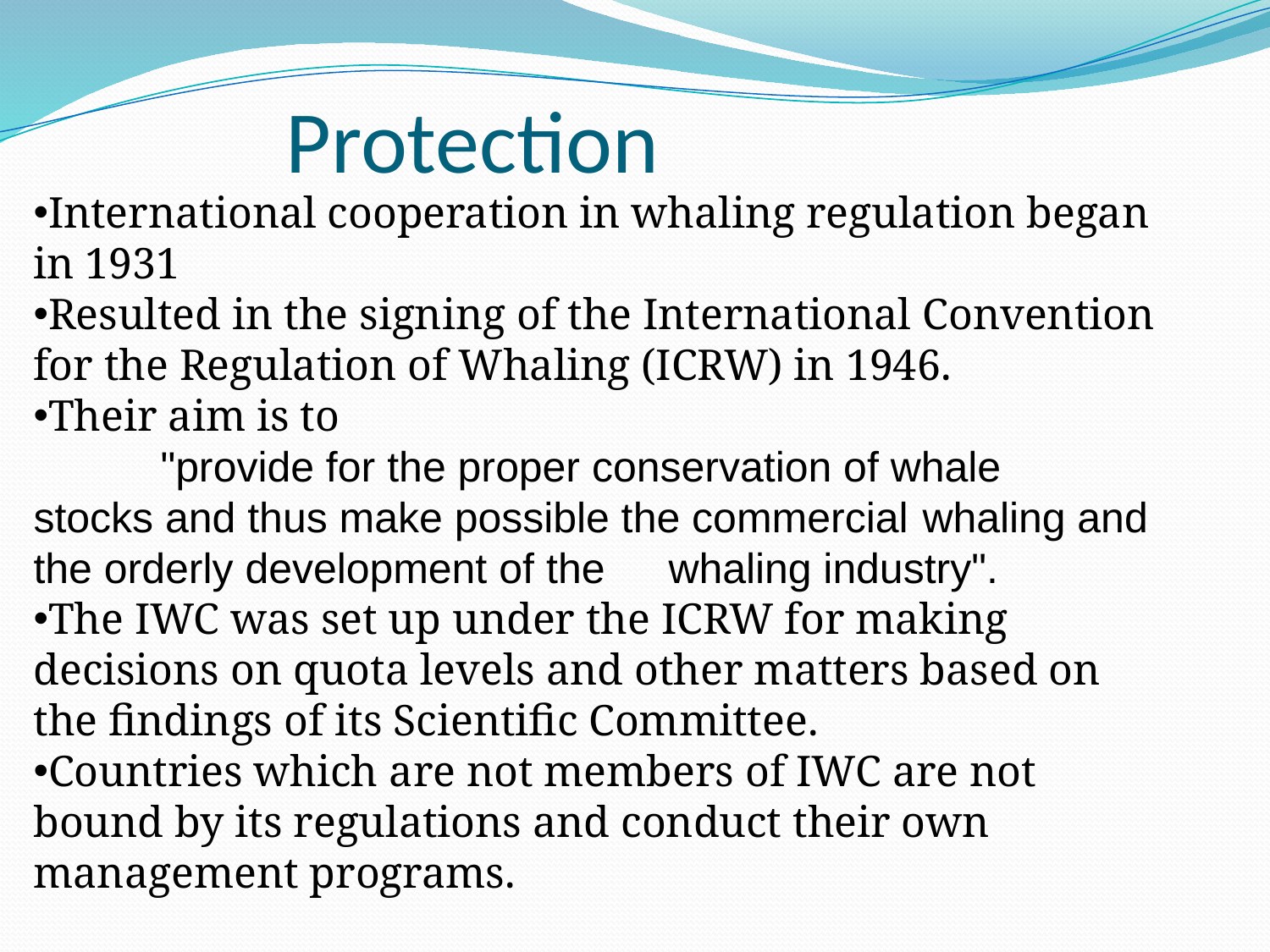

# Protection
International cooperation in whaling regulation began in 1931
Resulted in the signing of the International Convention for the Regulation of Whaling (ICRW) in 1946.
Their aim is to
	"provide for the proper conservation of whale 	stocks and thus make possible the commercial 	whaling and the orderly development of the 	whaling industry".
The IWC was set up under the ICRW for making decisions on quota levels and other matters based on the findings of its Scientific Committee.
Countries which are not members of IWC are not bound by its regulations and conduct their own management programs.